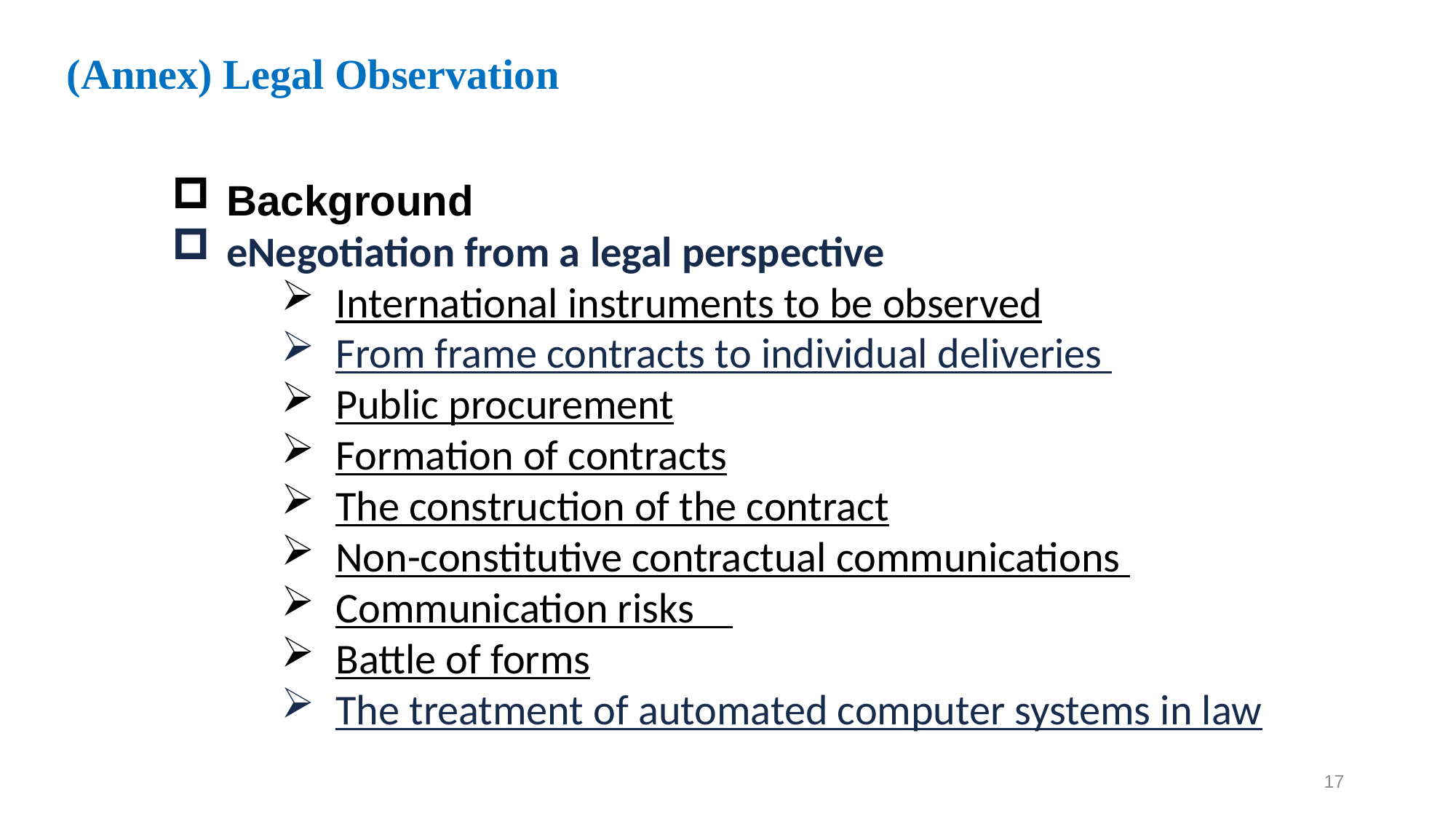

(Annex) Legal Observation
Background
eNegotiation from a legal perspective
International instruments to be observed
From frame contracts to individual deliveries
Public procurement
Formation of contracts
The construction of the contract
Non-constitutive contractual communications
Communication risks
Battle of forms
The treatment of automated computer systems in law

17